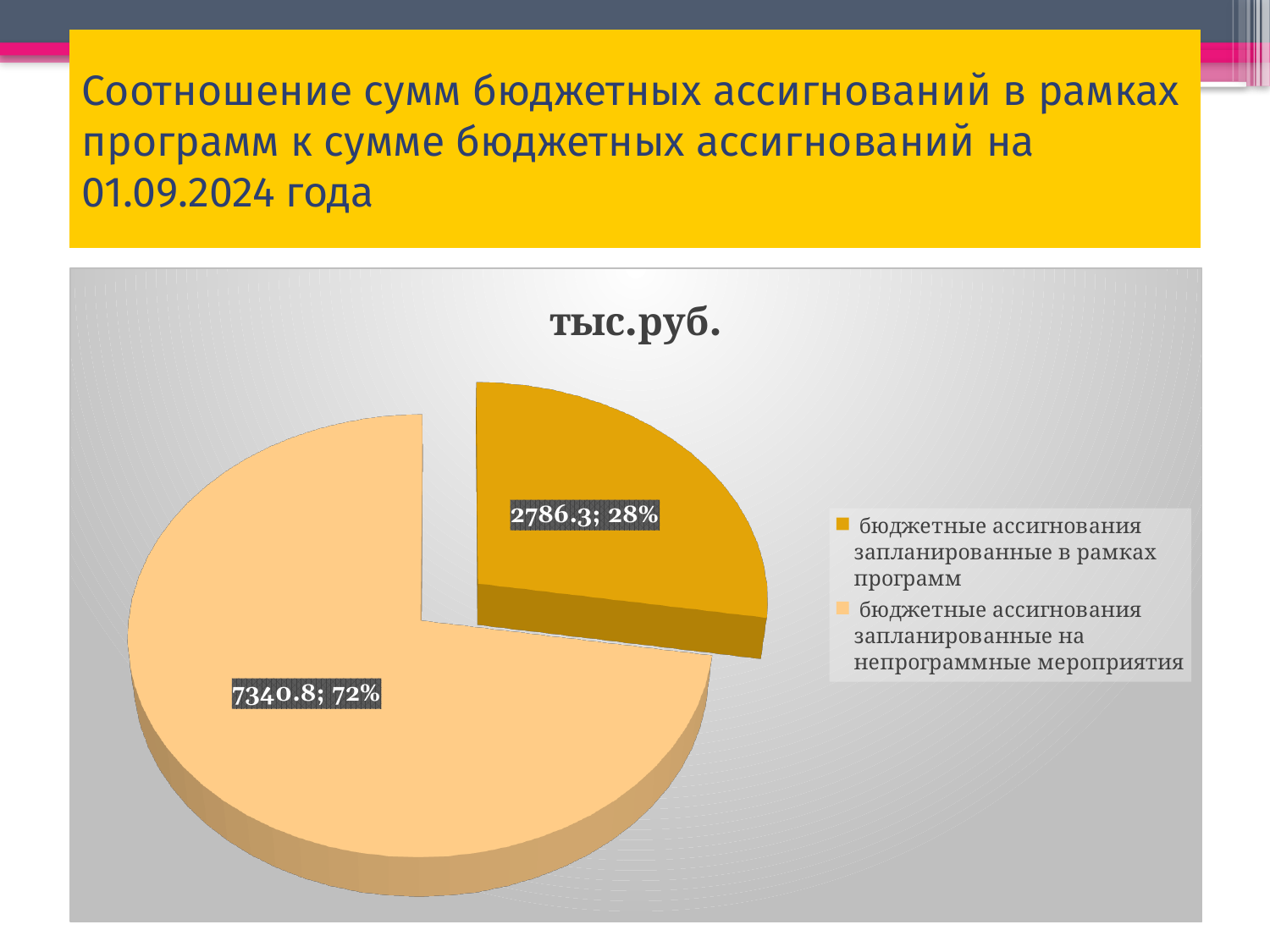

# Соотношение сумм бюджетных ассигнований в рамках программ к сумме бюджетных ассигнований на 01.09.2024 года

[unsupported chart]